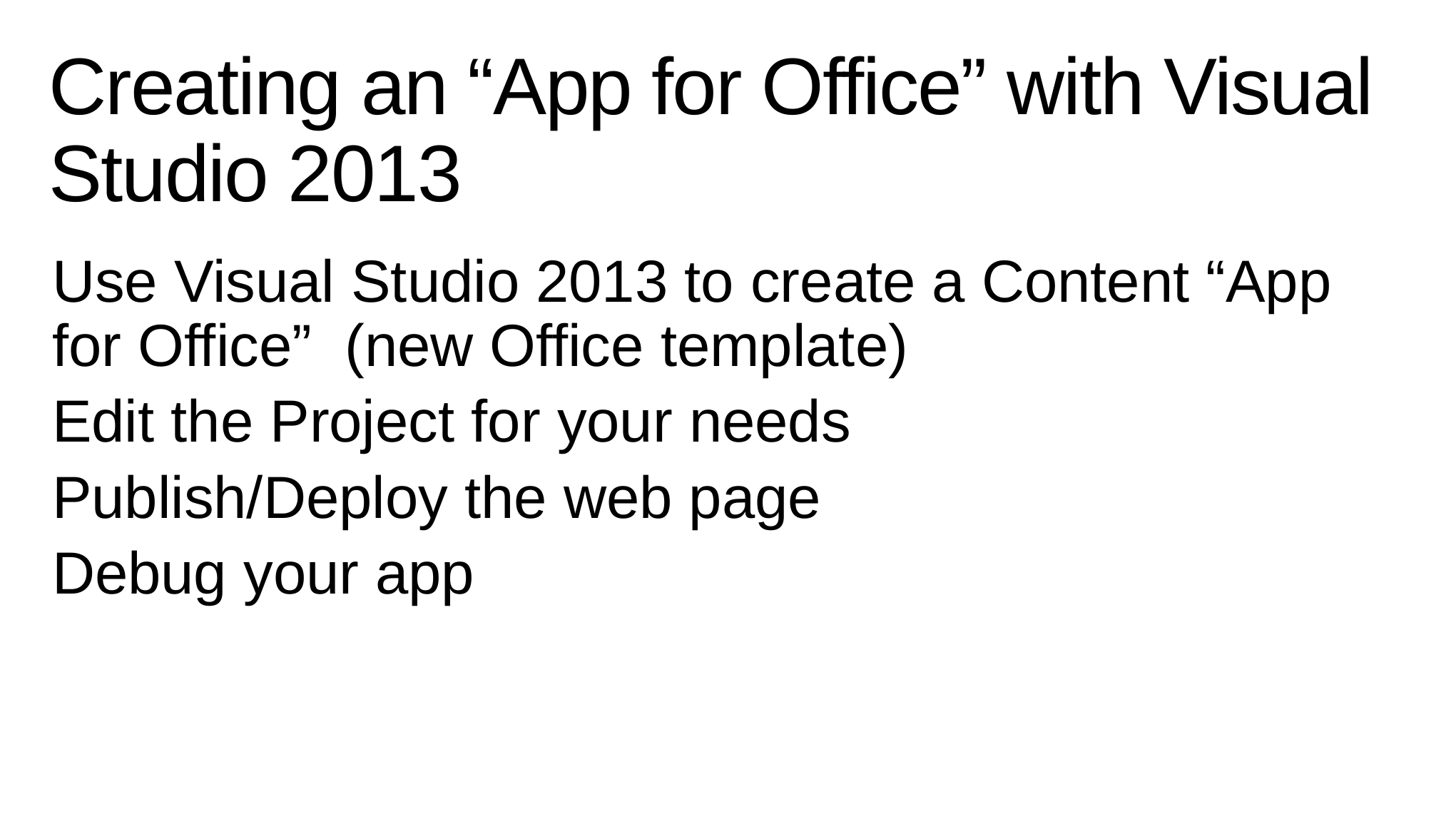

# Creating an “App for Office” with Visual Studio 2013
Use Visual Studio 2013 to create a Content “App for Office”  (new Office template)
Edit the Project for your needs
Publish/Deploy the web page
Debug your app